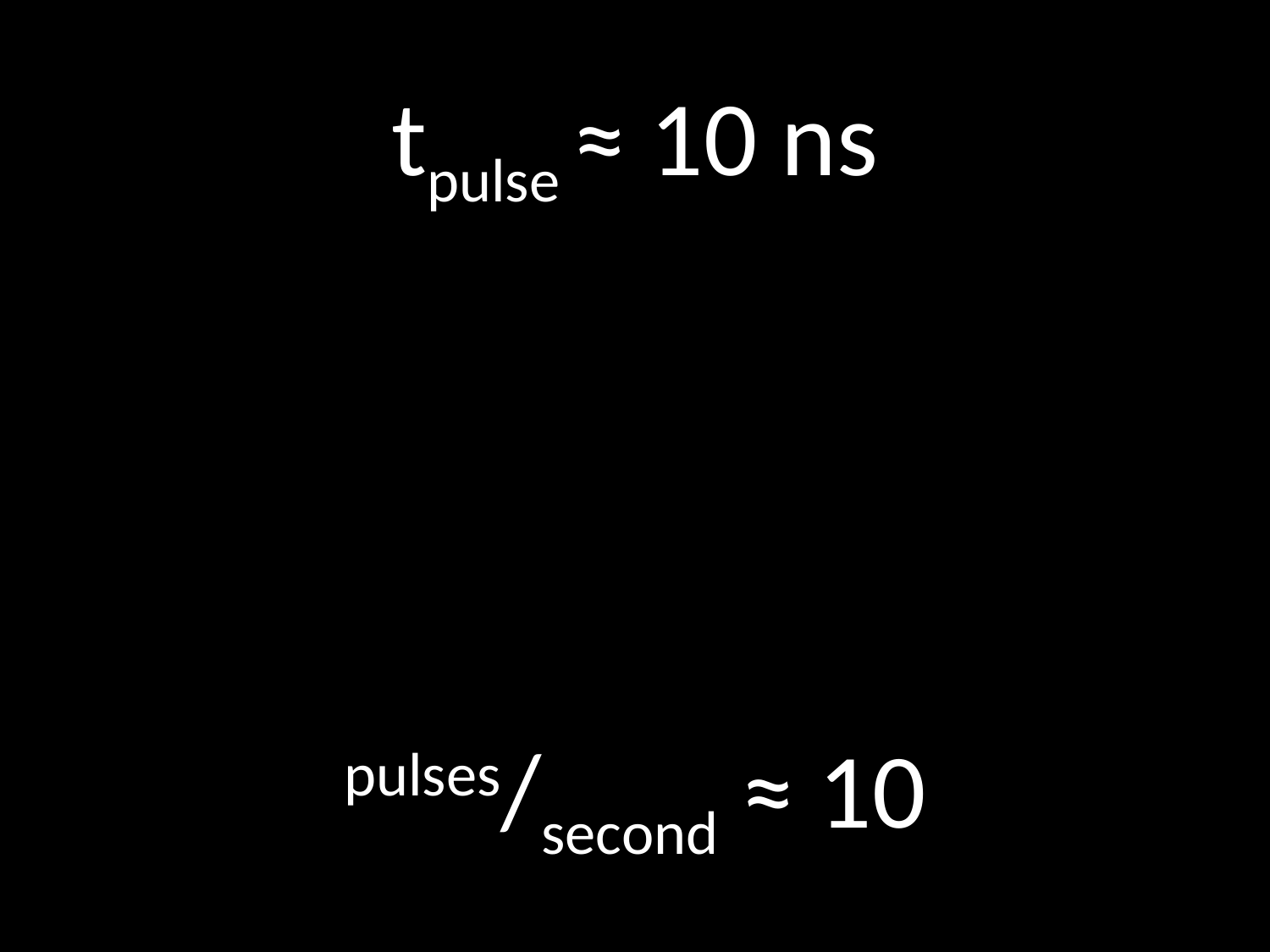

tpulse ≈ 10 ns

pulses/second ≈ 10